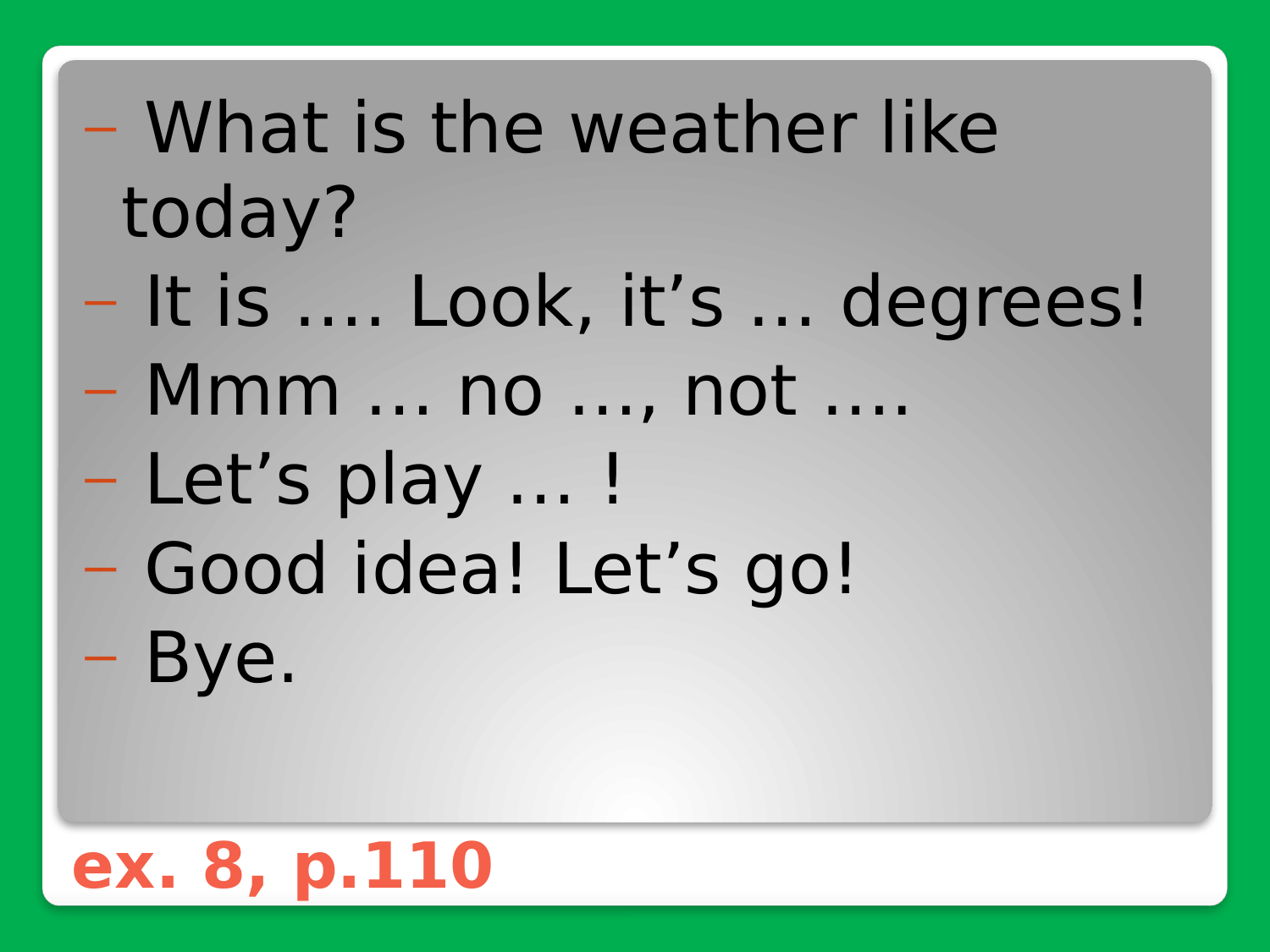

What is the weather like today?
 It is …. Look, it’s … degrees!
 Mmm … no …, not ….
 Let’s play … !
 Good idea! Let’s go!
 Bye.
# ex. 8, p.110